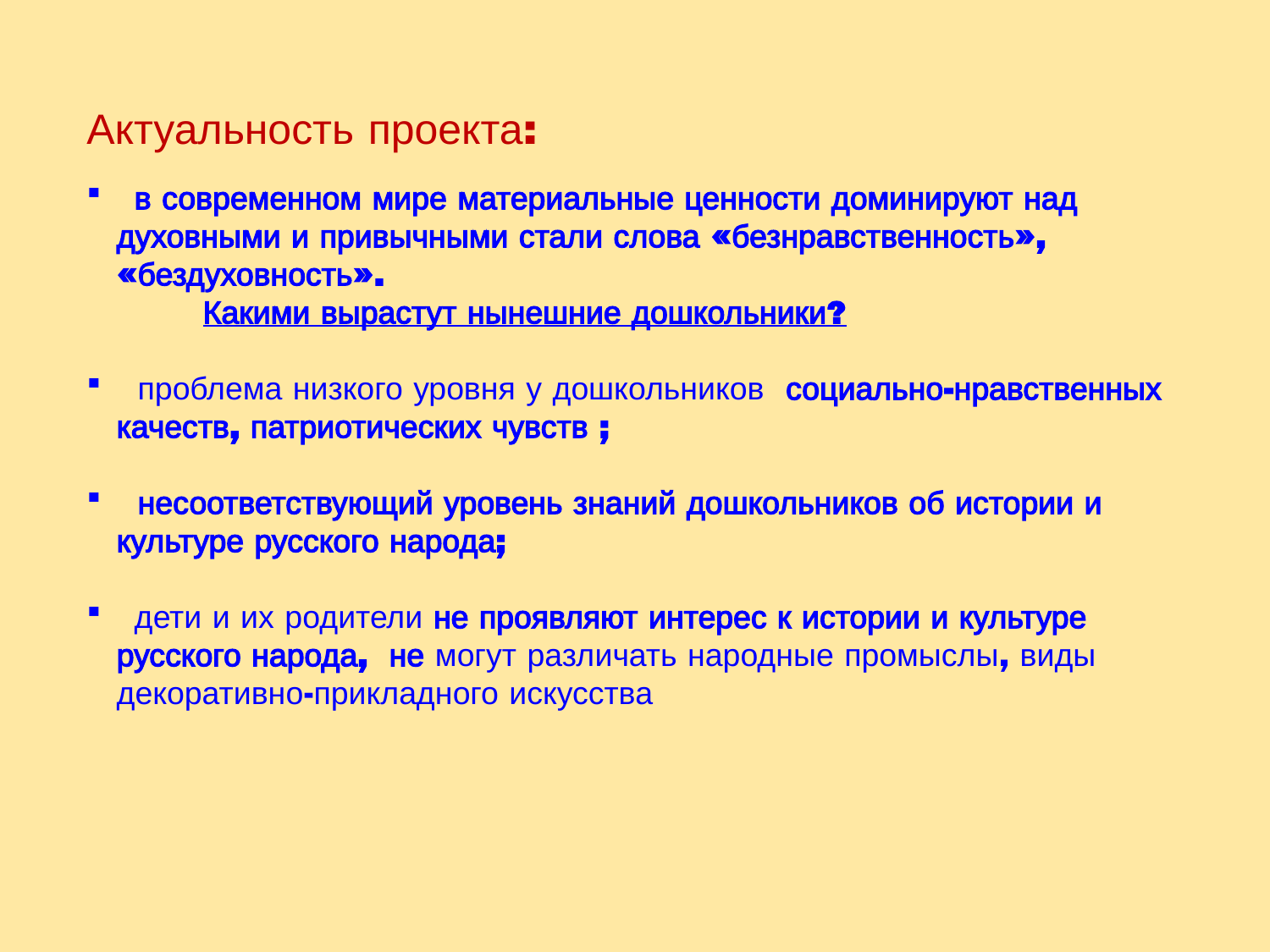

Актуальность проекта:

  в современном мире материальные ценности доминируют над духовными и привычными стали слова «безнравственность», «бездуховность».
           Какими вырастут нынешние дошкольники?

  проблема низкого уровня у дошкольников  социально-нравственных качеств, патриотических чувств ;

  несоответствующий уровень знаний дошкольников об истории и культуре русского народа;

  дети и их родители не проявляют интерес к истории и культуре русского народа,  не могут различать народные промыслы, виды декоративно-прикладного искусства